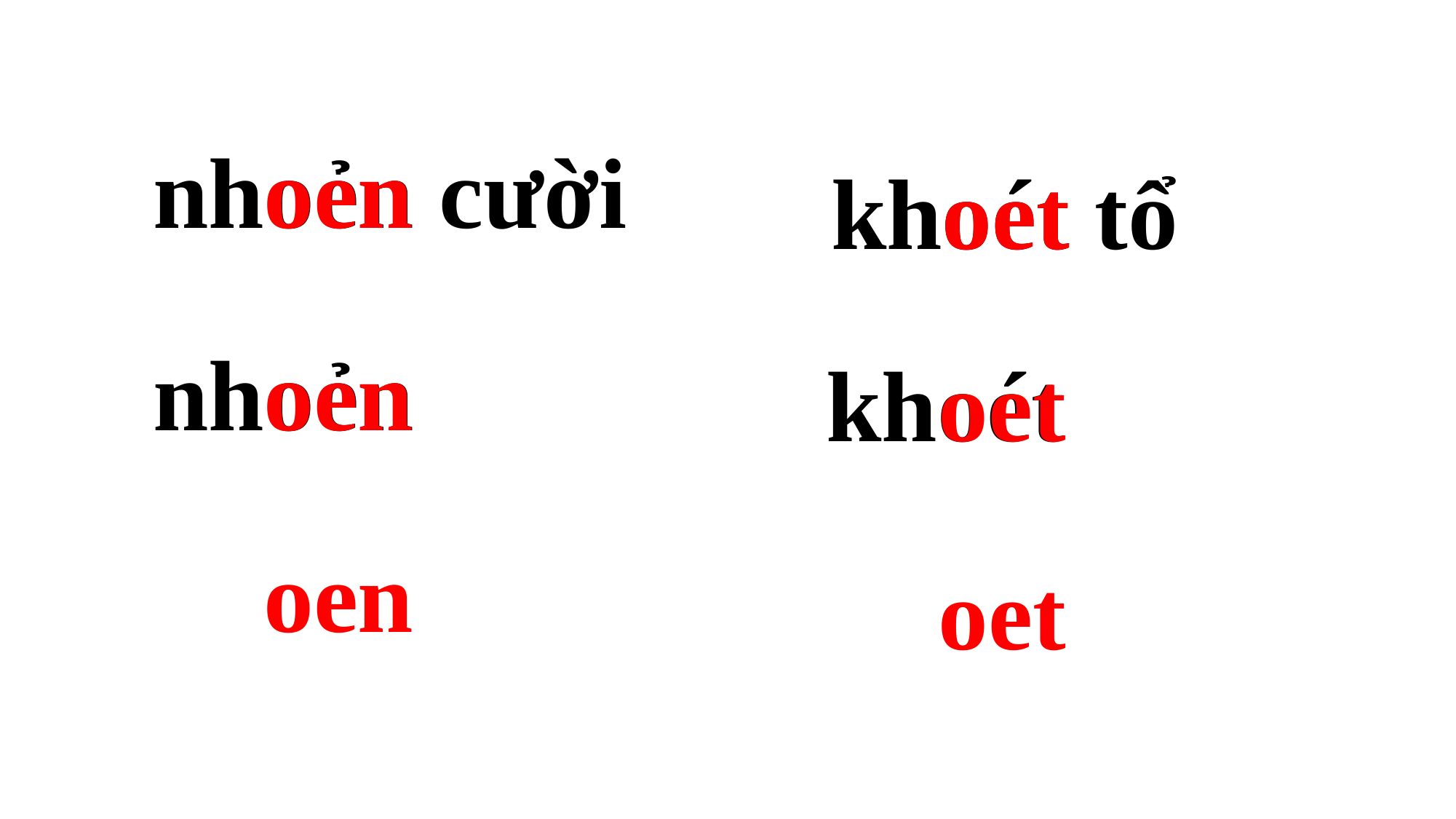

nhoẻn cười
oen
khoét tổ
oet
nhoẻn
oen
khoét
oet
oen
oet